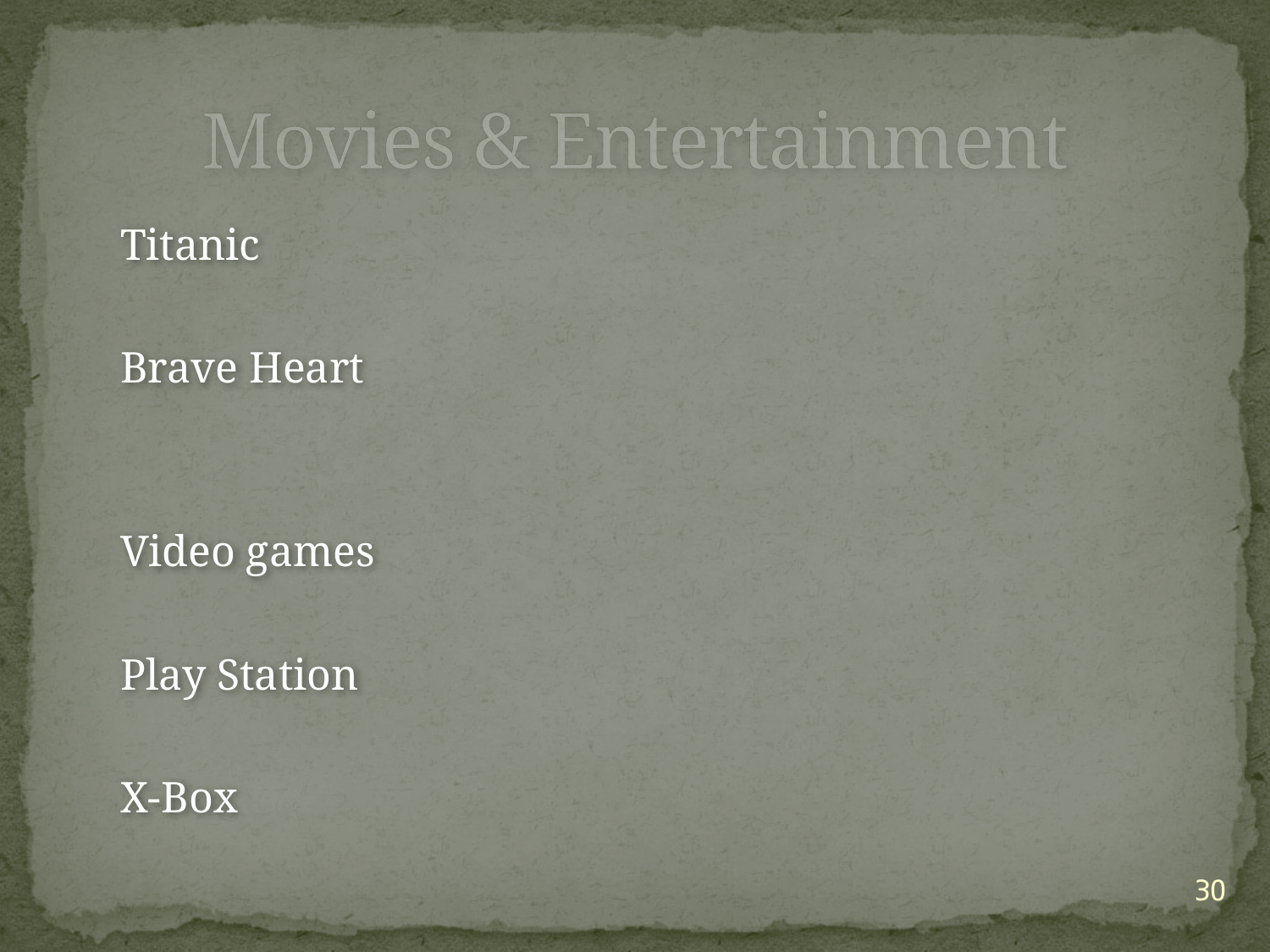

# Movies & Entertainment
    Titanic

    Brave Heart

    Video games

    Play Station

    X-Box

30